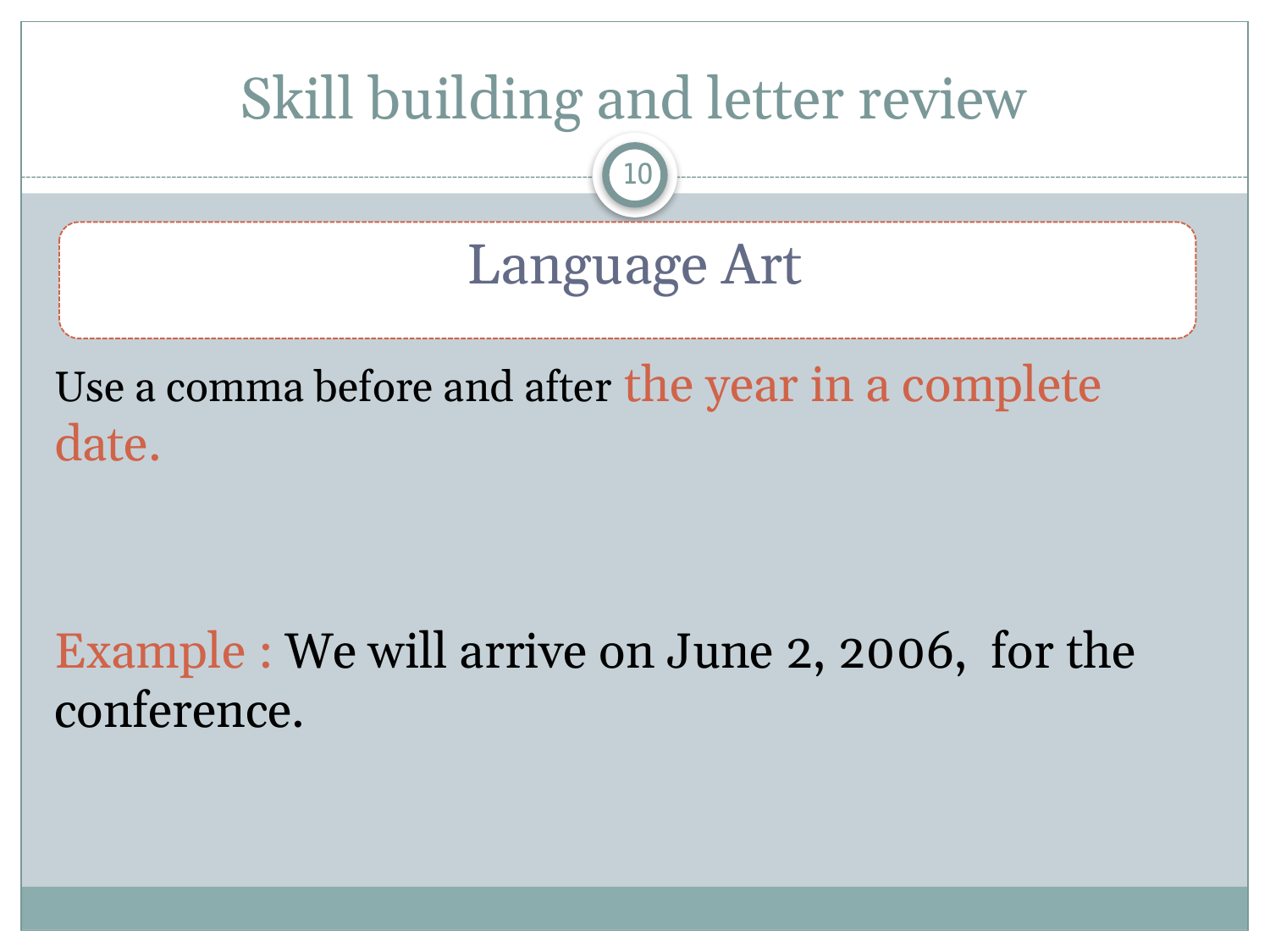

# Skill building and letter review
10

Use a comma before and after the year in a complete date.

Example : We will arrive on June 2, 2006,  for the conference.

Language Art